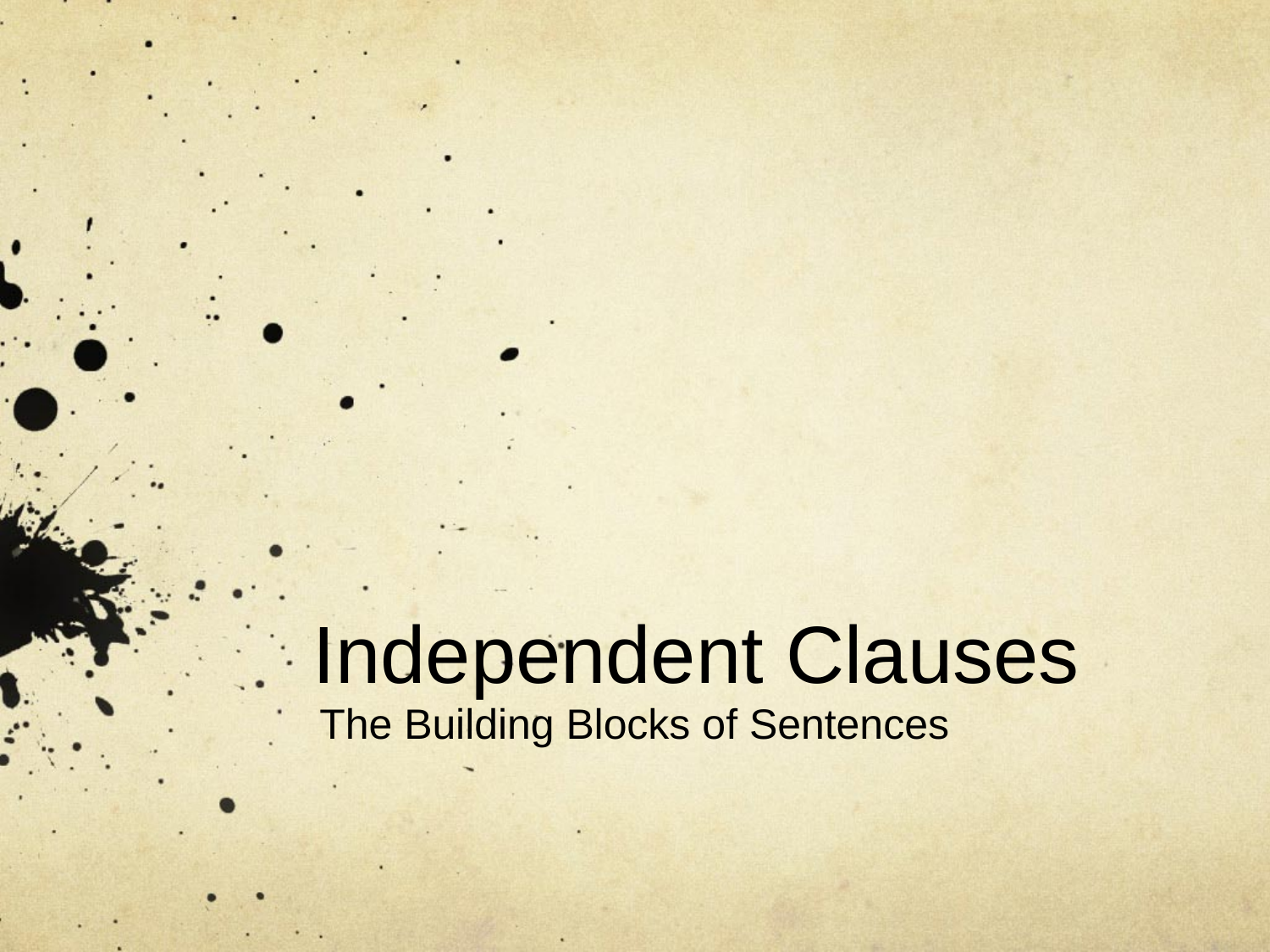

# Independent Clauses
The Building Blocks of Sentences